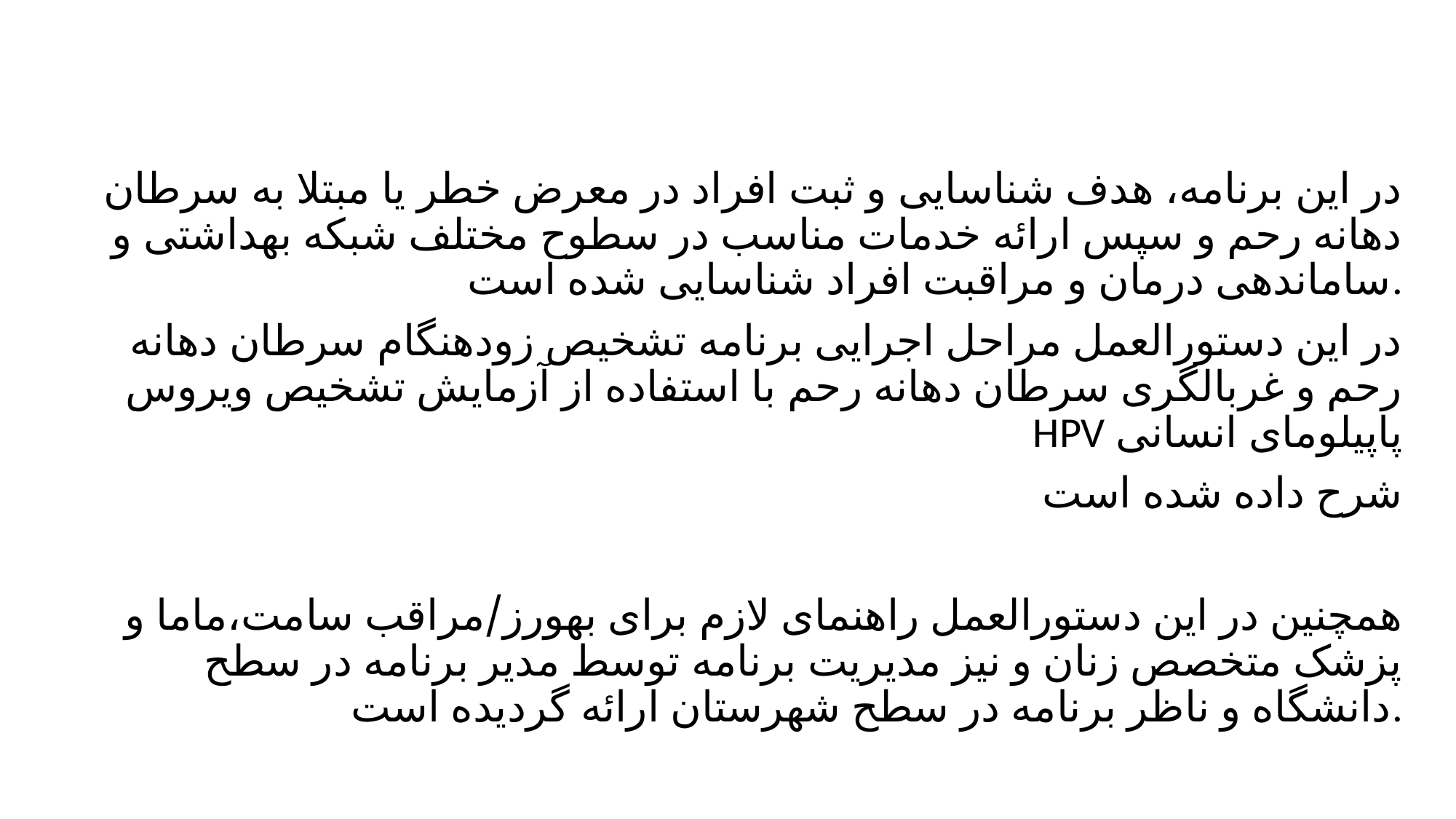

#
در این برنامه، هدف شناسایی و ثبت افراد در معرض خطر یا مبتلا به سرطان دهانه رحم و سپس ارائه خدمات مناسب در سطوح مختلف شبكه بهداشتی و ساماندهی درمان و مراقبت افراد شناسایی شده است.
در این دستورالعمل مراحل اجرایی برنامه تشخیص زودهنگام سرطان دهانه رحم و غربالگری سرطان دهانه رحم با استفاده از آزمایش تشخیص ویروس پاپیلومای انسانی HPV
شرح داده شده است

همچنین در این دستورالعمل راهنمای لازم برای بهورز/مراقب سامت،ماما و پزشک متخصص زنان و نیز مدیریت برنامه توسط مدیر برنامه در سطح دانشگاه و ناظر برنامه در سطح شهرستان ارائه گردیده است.